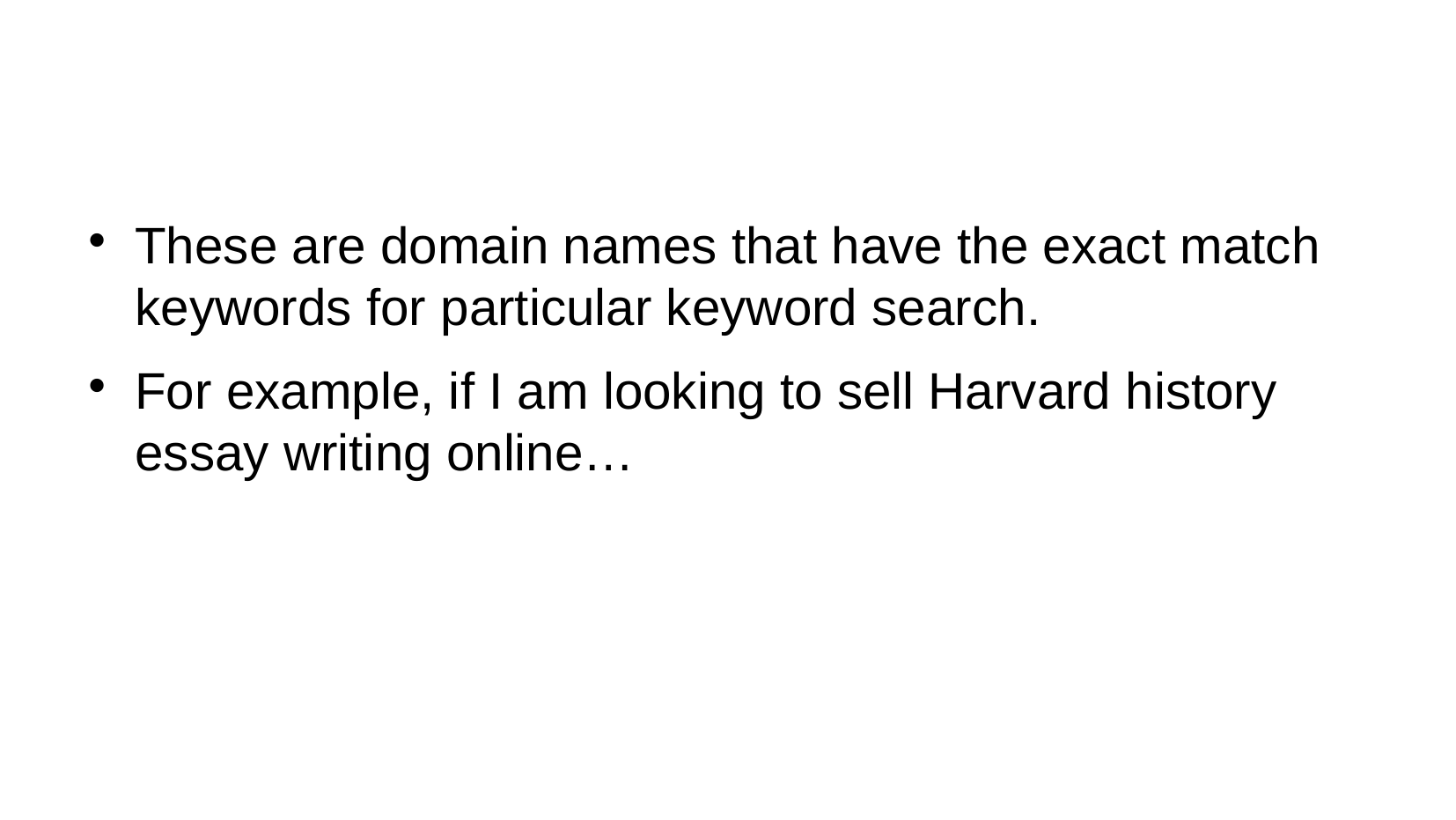

These are domain names that have the exact match keywords for particular keyword search.
For example, if I am looking to sell Harvard history essay writing online…